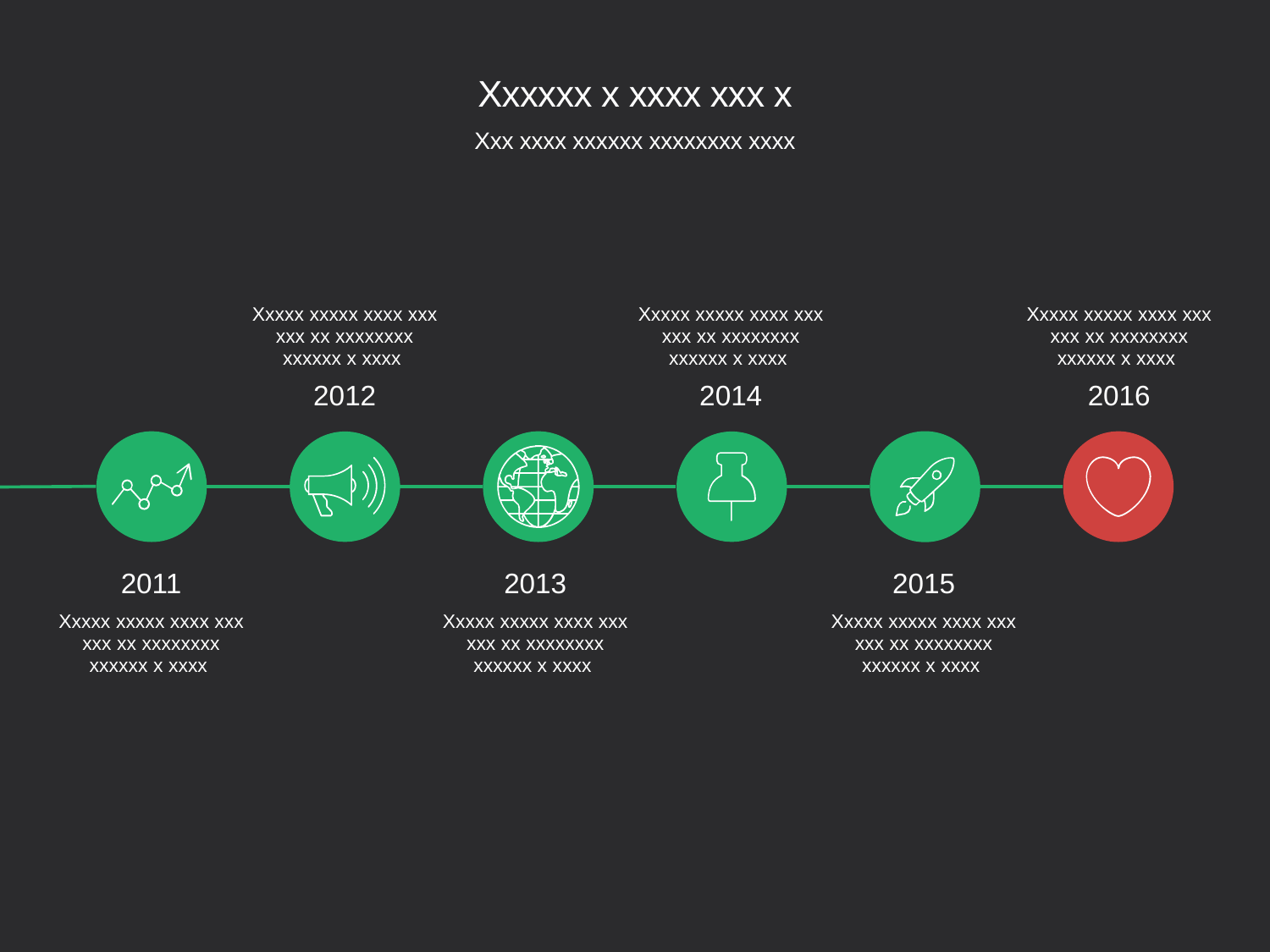

# Xxxxxx x xxxx xxx x
Xxx xxxx xxxxxx xxxxxxxx xxxx
Xxxxx xxxxx xxxx xxx xxx xx xxxxxxxx xxxxxx x xxxx
2012
Xxxxx xxxxx xxxx xxx xxx xx xxxxxxxx xxxxxx x xxxx
2014
Xxxxx xxxxx xxxx xxx xxx xx xxxxxxxx xxxxxx x xxxx
2016

2011
Xxxxx xxxxx xxxx xxx xxx xx xxxxxxxx xxxxxx x xxxx
2013
Xxxxx xxxxx xxxx xxx xxx xx xxxxxxxx xxxxxx x xxxx
2015
Xxxxx xxxxx xxxx xxx xxx xx xxxxxxxx xxxxxx x xxxx